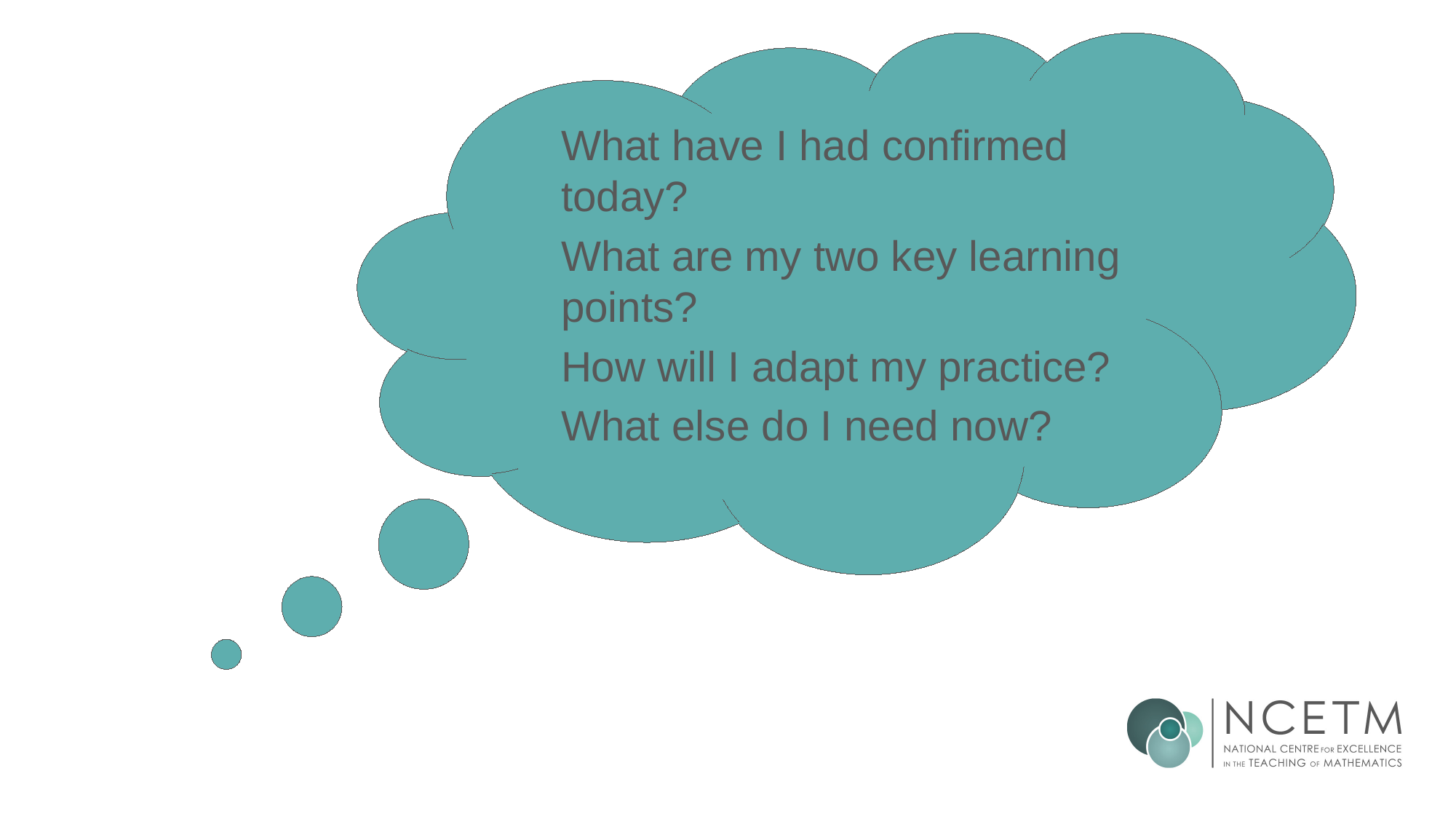

What have I had confirmed today?
What are my two key learning points?
How will I adapt my practice?
What else do I need now?